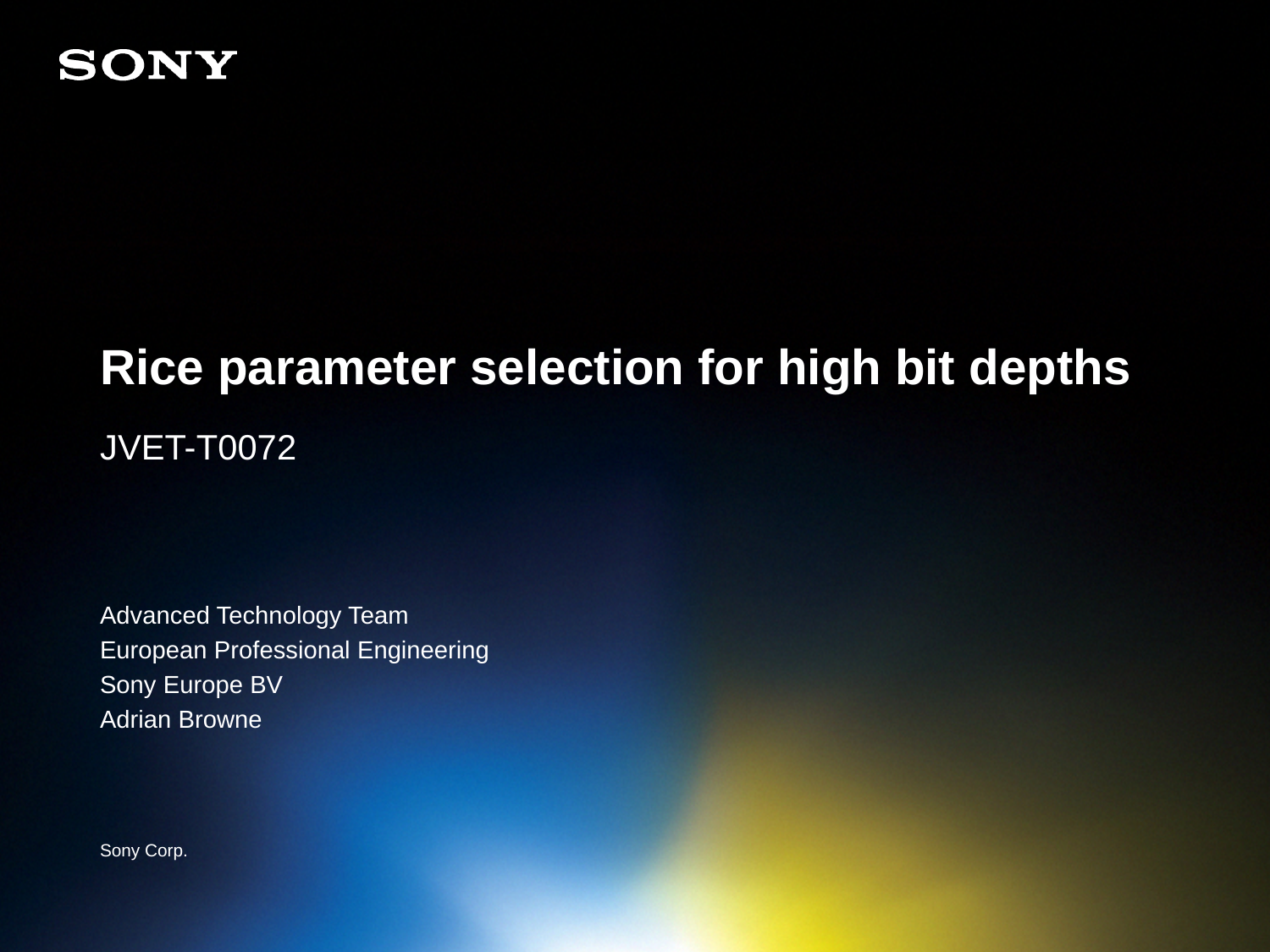

# Rice parameter selection for high bit depths
JVET-T0072
Advanced Technology Team
European Professional Engineering
Sony Europe BV
Adrian Browne
Sony Corp.